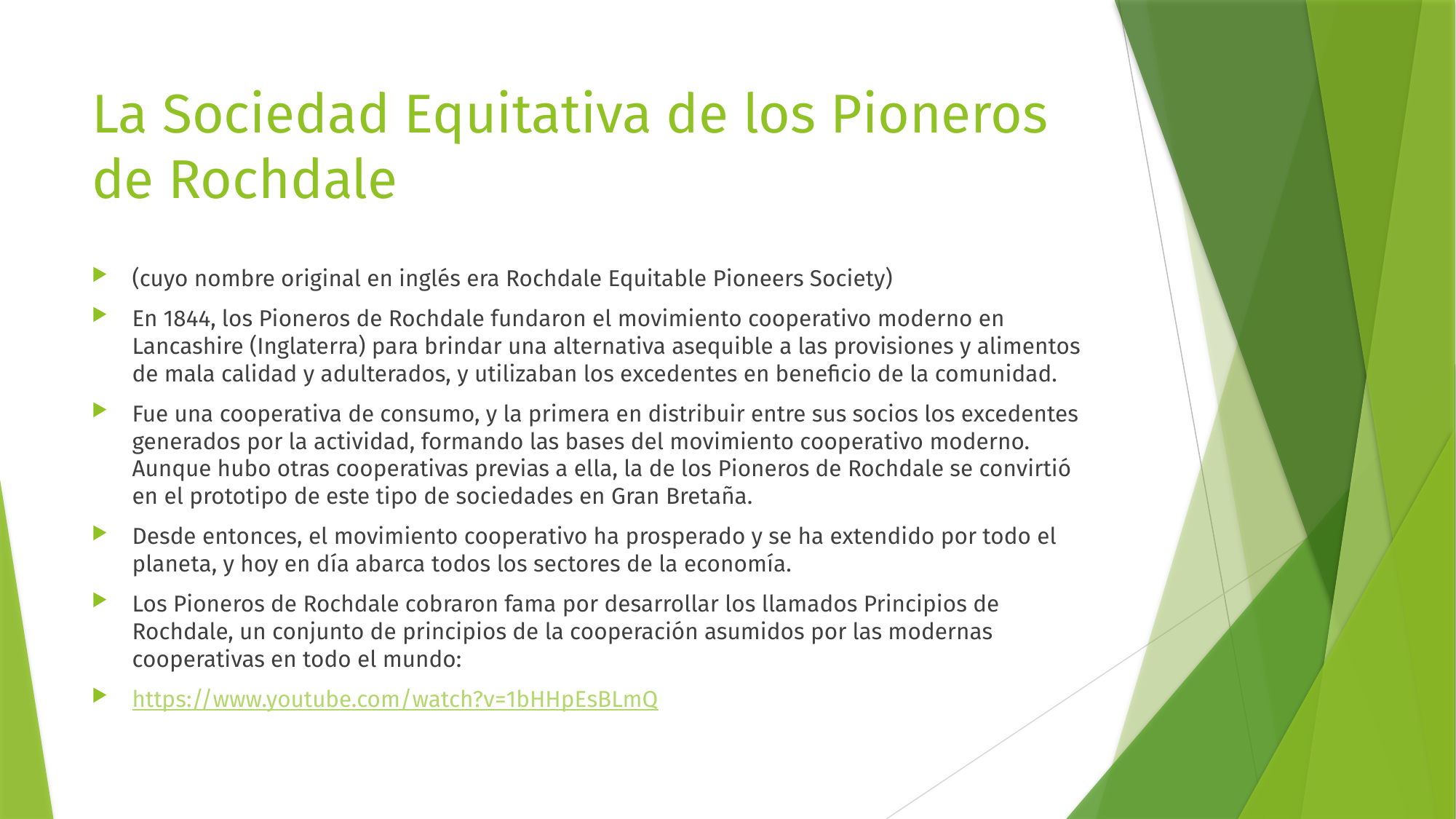

# La Sociedad Equitativa de los Pioneros de Rochdale
(cuyo nombre original en inglés era Rochdale Equitable Pioneers Society)
En 1844, los Pioneros de Rochdale fundaron el movimiento cooperativo moderno en Lancashire (Inglaterra) para brindar una alternativa asequible a las provisiones y alimentos de mala calidad y adulterados, y utilizaban los excedentes en beneficio de la comunidad.
Fue una cooperativa de consumo, y la primera en distribuir entre sus socios los excedentes generados por la actividad, formando las bases del movimiento cooperativo moderno. Aunque hubo otras cooperativas previas a ella, la de los Pioneros de Rochdale se convirtió en el prototipo de este tipo de sociedades en Gran Bretaña.
Desde entonces, el movimiento cooperativo ha prosperado y se ha extendido por todo el planeta, y hoy en día abarca todos los sectores de la economía.
Los Pioneros de Rochdale cobraron fama por desarrollar los llamados Principios de Rochdale, un conjunto de principios de la cooperación asumidos por las modernas cooperativas en todo el mundo:
https://www.youtube.com/watch?v=1bHHpEsBLmQ